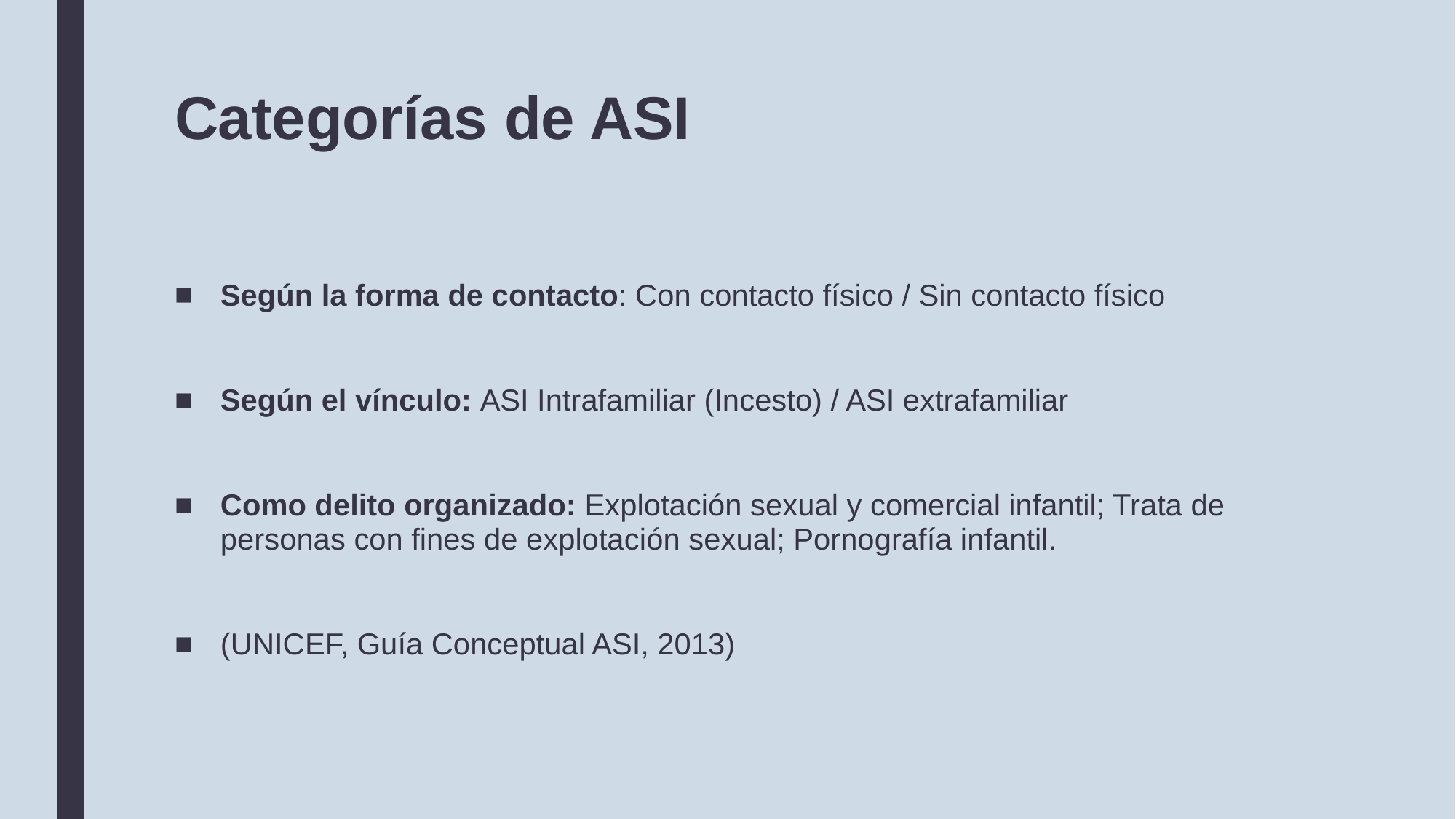

# Categorías de ASI
Según la forma de contacto: Con contacto físico / Sin contacto físico

Según el vínculo: ASI Intrafamiliar (Incesto) / ASI extrafamiliar

Como delito organizado: Explotación sexual y comercial infantil; Trata de personas con fines de explotación sexual; Pornografía infantil.

(UNICEF, Guía Conceptual ASI, 2013)